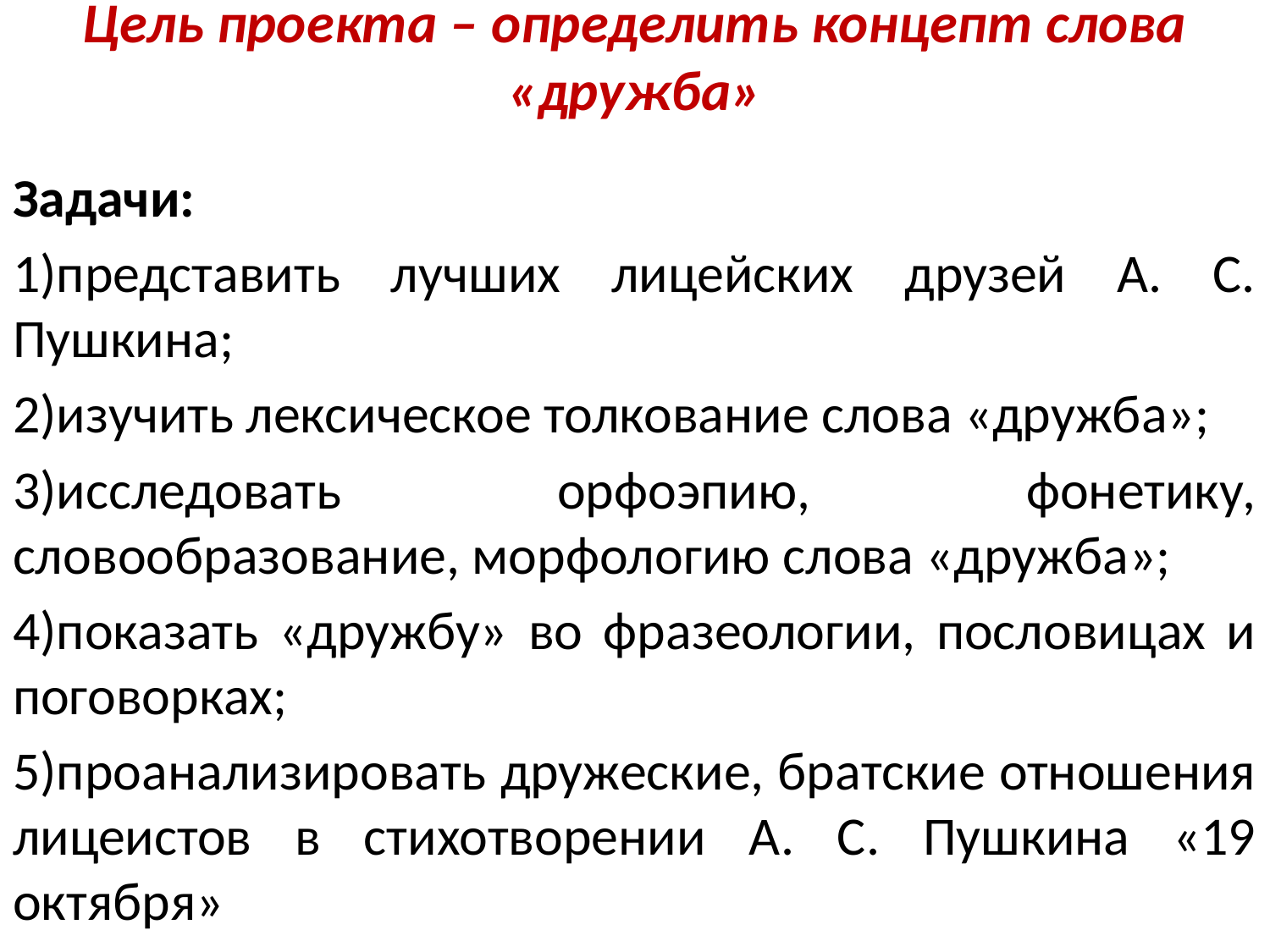

# Цель проекта – определить концепт слова «дружба»
Задачи:
1)представить лучших лицейских друзей А. С. Пушкина;
2)изучить лексическое толкование слова «дружба»;
3)исследовать орфоэпию, фонетику, словообразование, морфологию слова «дружба»;
4)показать «дружбу» во фразеологии, пословицах и поговорках;
5)проанализировать дружеские, братские отношения лицеистов в стихотворении А. С. Пушкина «19 октября»